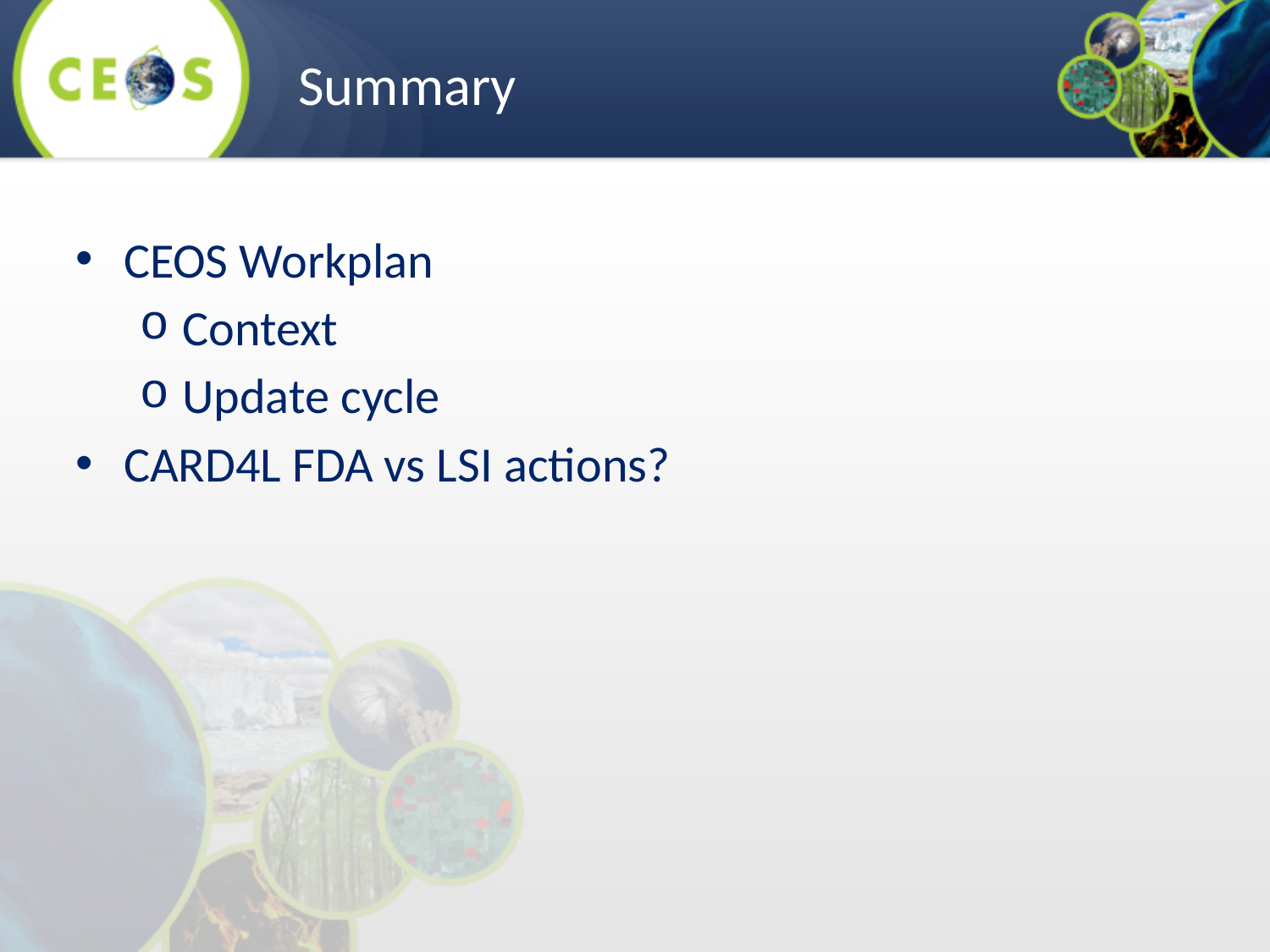

Summary
CEOS Workplan
Context
Update cycle
CARD4L FDA vs LSI actions?